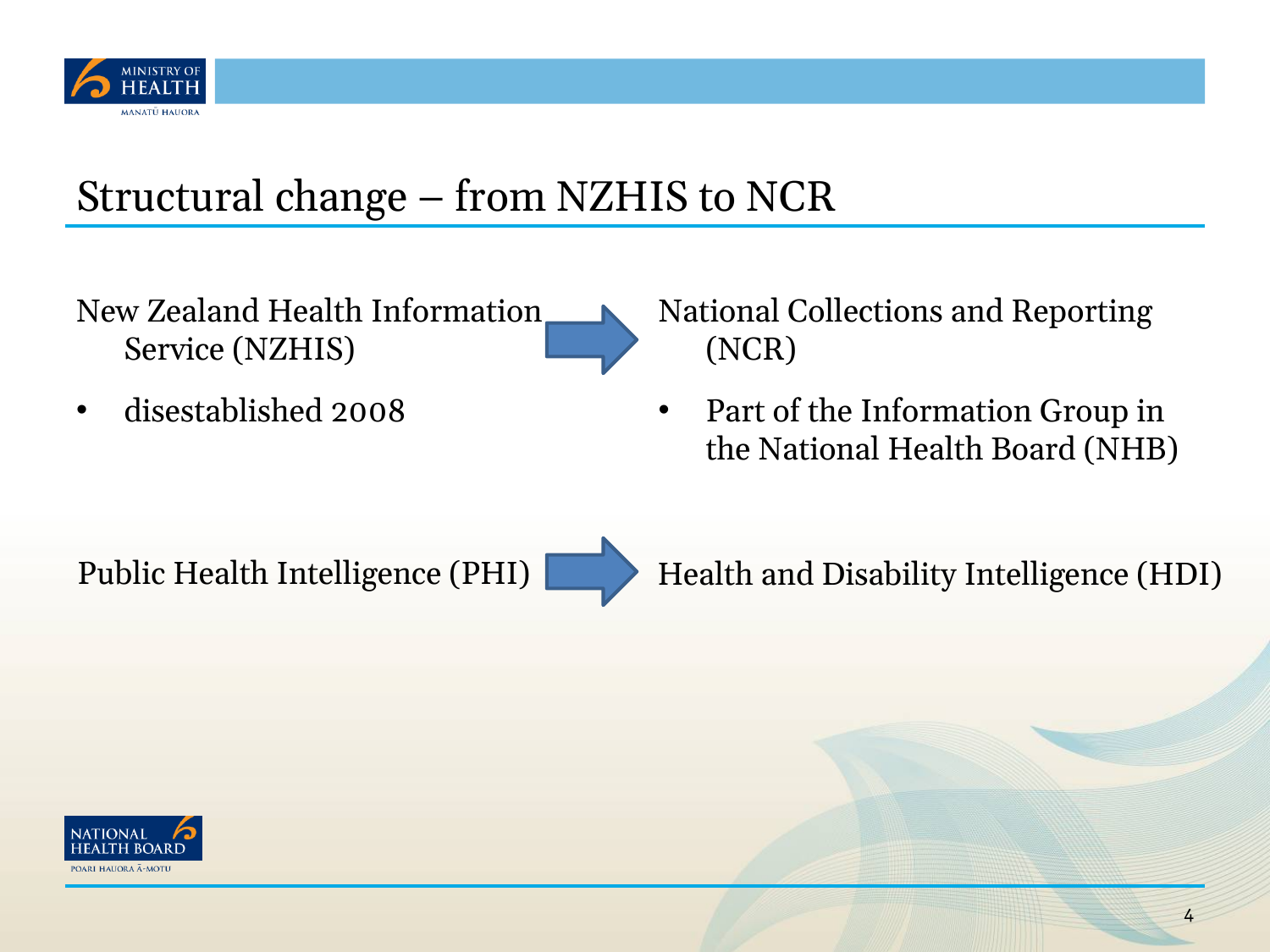

# Structural change – from NZHIS to NCR

New Zealand Health Information Service (NZHIS)
disestablished 2008

National Collections and Reporting (NCR)
Part of the Information Group in the National Health Board (NHB)

Public Health Intelligence (PHI)
Health and Disability Intelligence (HDI)

4